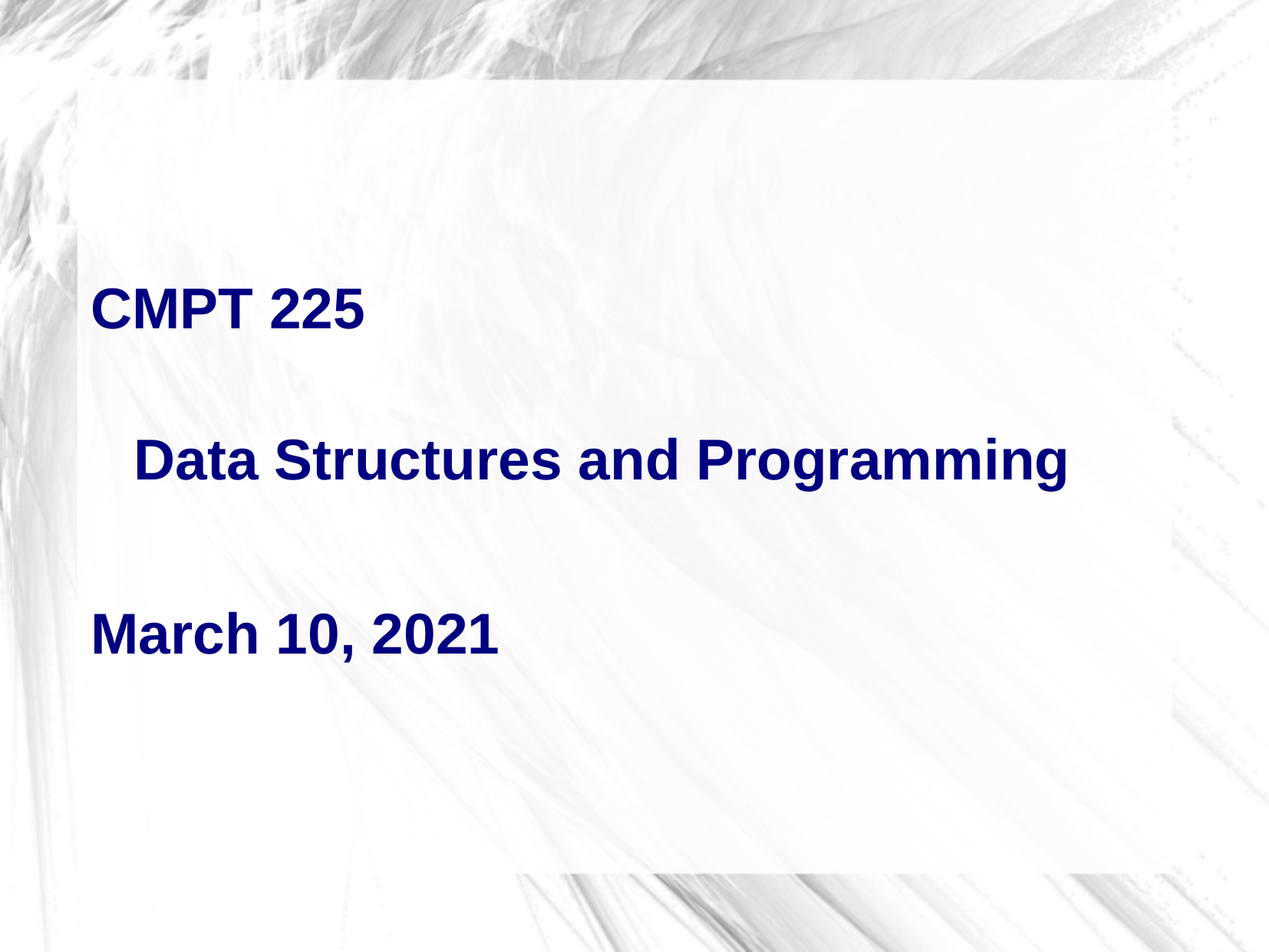

# CMPT 225
Data Structures and Programming

March 10, 2021